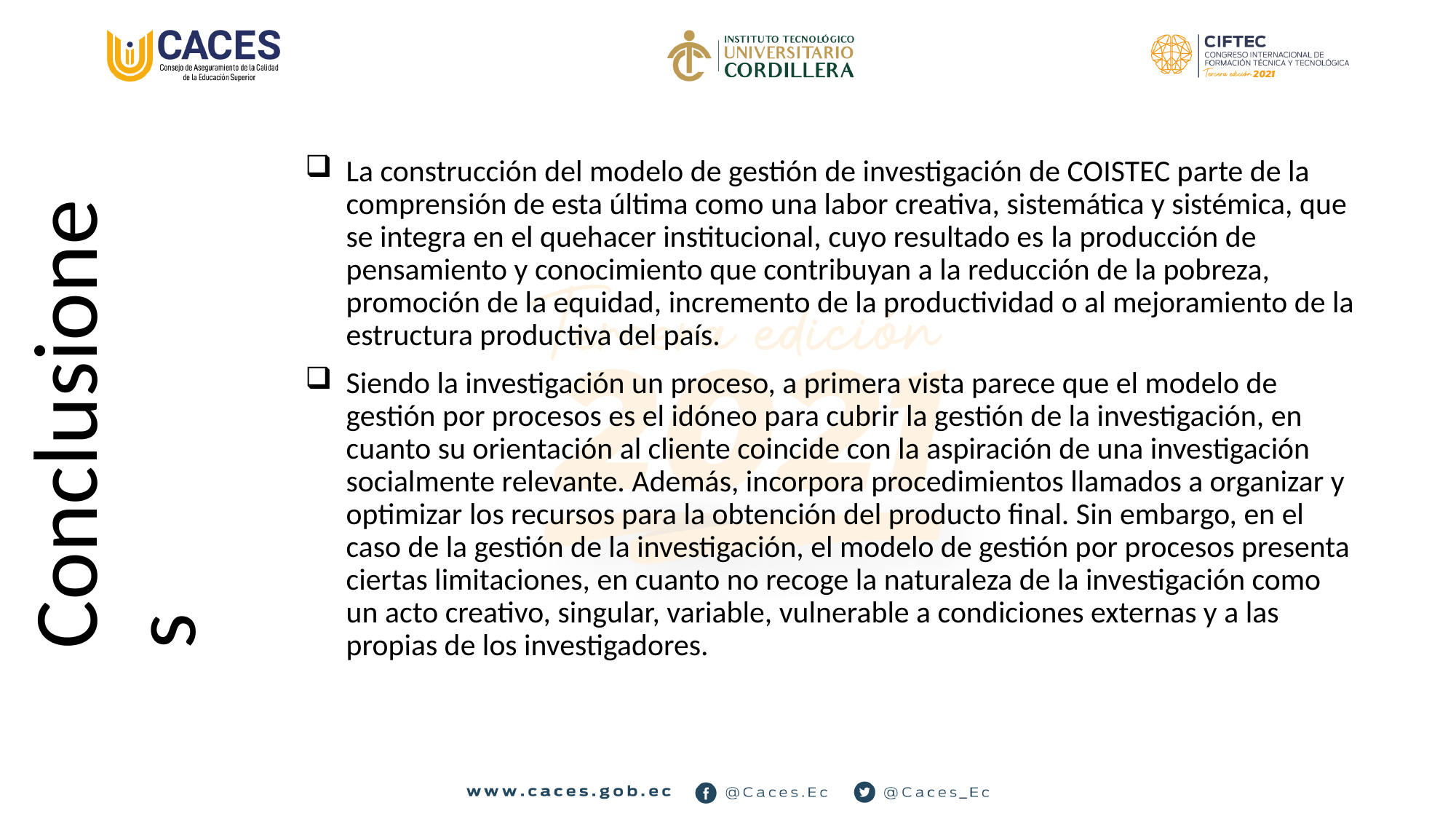

La construcción del modelo de gestión de investigación de COISTEC parte de la comprensión de esta última como una labor creativa, sistemática y sistémica, que se integra en el quehacer institucional, cuyo resultado es la producción de pensamiento y conocimiento que contribuyan a la reducción de la pobreza, promoción de la equidad, incremento de la productividad o al mejoramiento de la estructura productiva del país.
Siendo la investigación un proceso, a primera vista parece que el modelo de gestión por procesos es el idóneo para cubrir la gestión de la investigación, en cuanto su orientación al cliente coincide con la aspiración de una investigación socialmente relevante. Además, incorpora procedimientos llamados a organizar y optimizar los recursos para la obtención del producto final. Sin embargo, en el caso de la gestión de la investigación, el modelo de gestión por procesos presenta ciertas limitaciones, en cuanto no recoge la naturaleza de la investigación como un acto creativo, singular, variable, vulnerable a condiciones externas y a las propias de los investigadores.
# Conclusiones